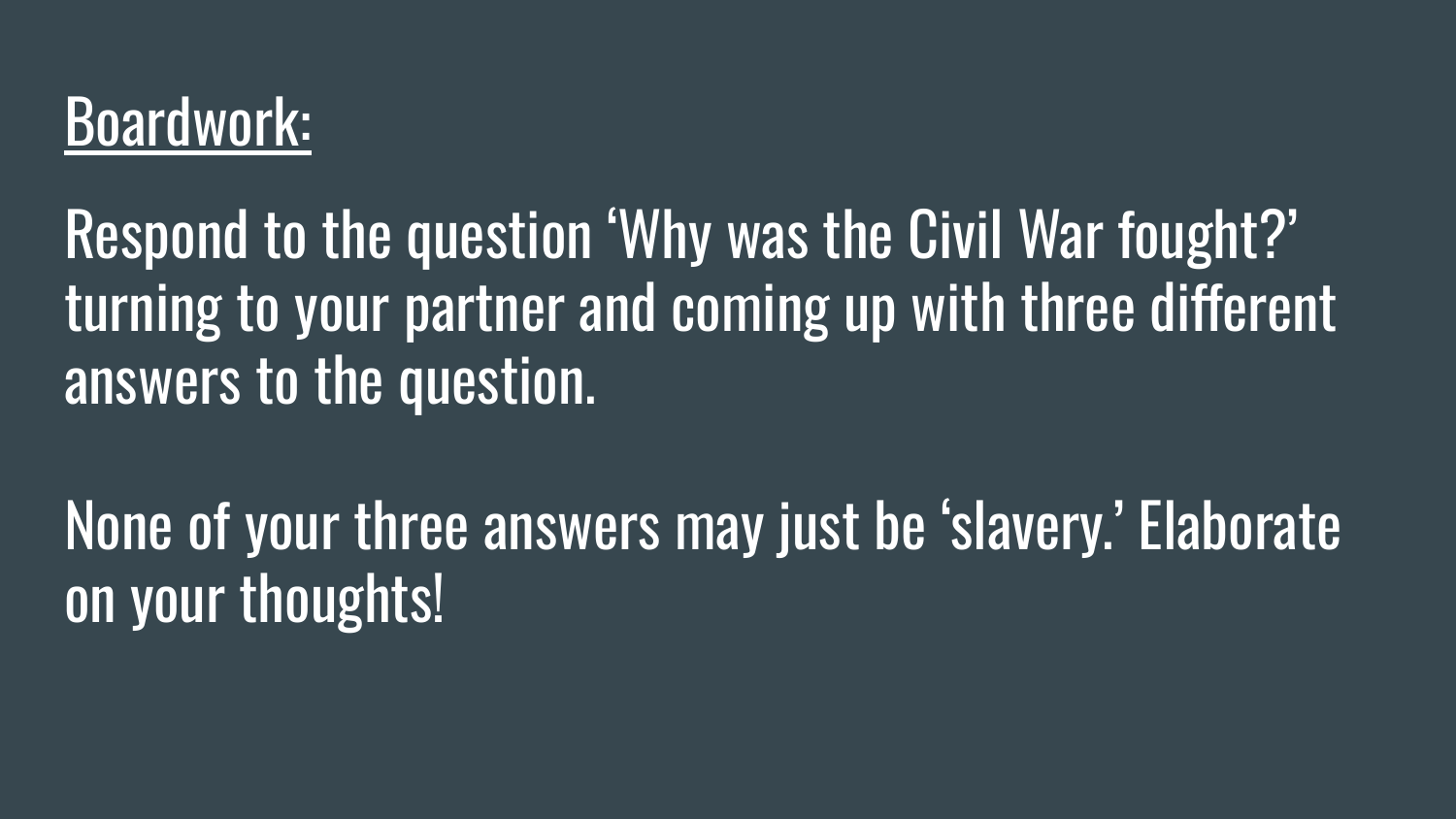

# Boardwork:
Respond to the question ‘Why was the Civil War fought?’ turning to your partner and coming up with three different answers to the question.

None of your three answers may just be ‘slavery.’ Elaborate on your thoughts!